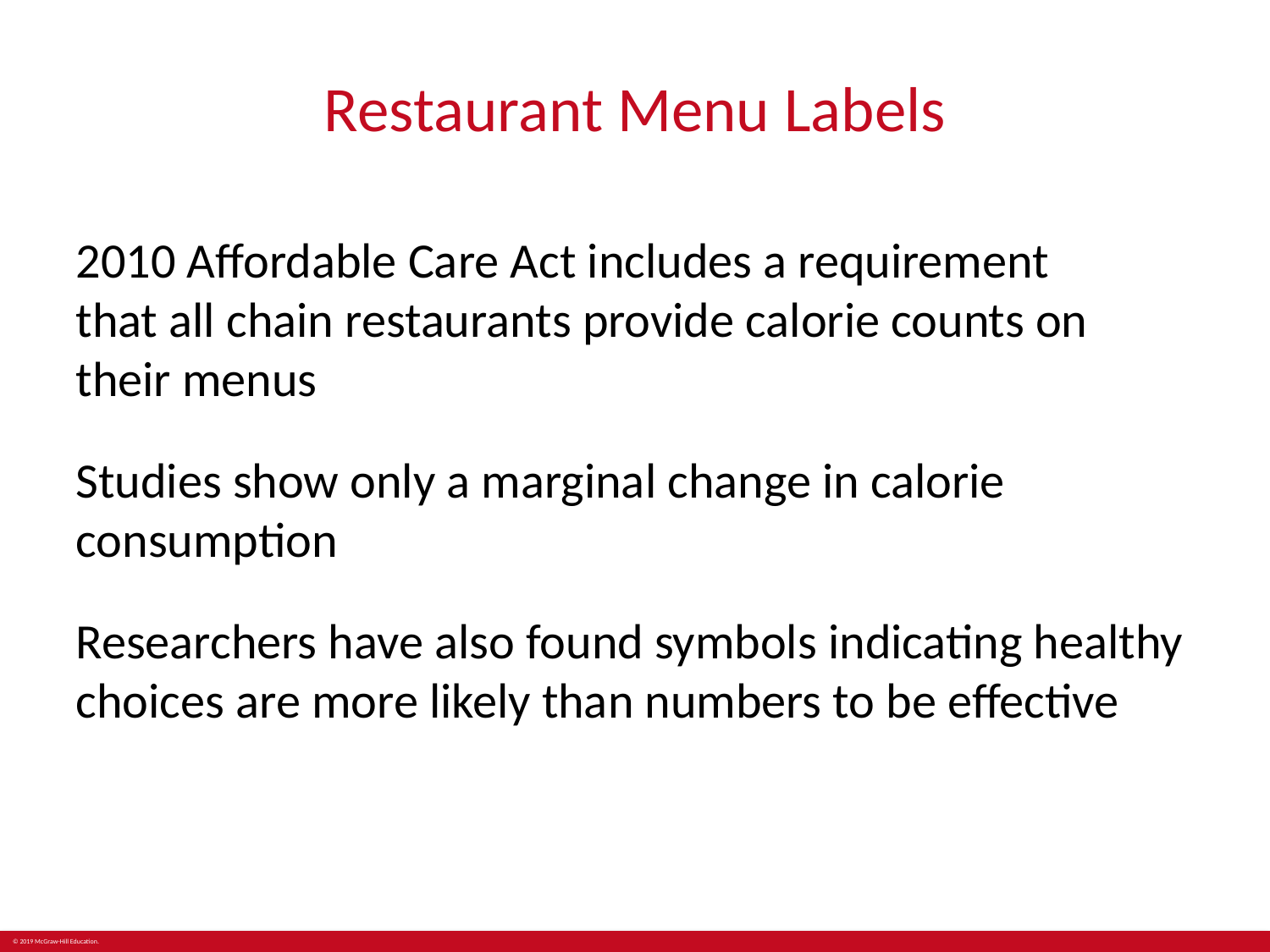

# Restaurant Menu Labels
2010 Affordable Care Act includes a requirement
that all chain restaurants provide calorie counts on their menus
Studies show only a marginal change in calorie consumption
Researchers have also found symbols indicating healthy choices are more likely than numbers to be effective